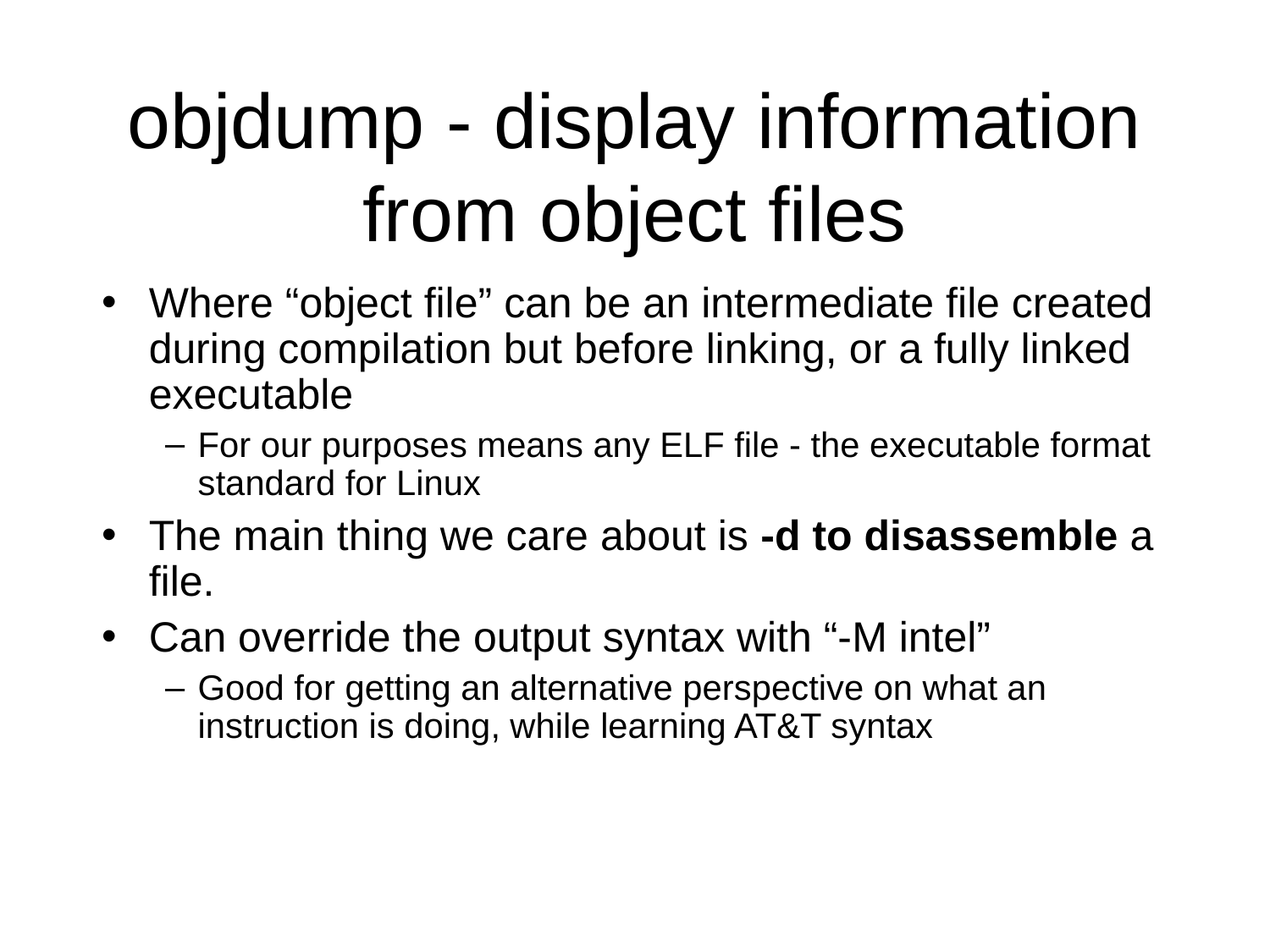

objdump - display information from object files
Where “object file” can be an intermediate file created during compilation but before linking, or a fully linked executable
For our purposes means any ELF file - the executable format standard for Linux
The main thing we care about is -d to disassemble a file.
Can override the output syntax with “-M intel”
Good for getting an alternative perspective on what an instruction is doing, while learning AT&T syntax